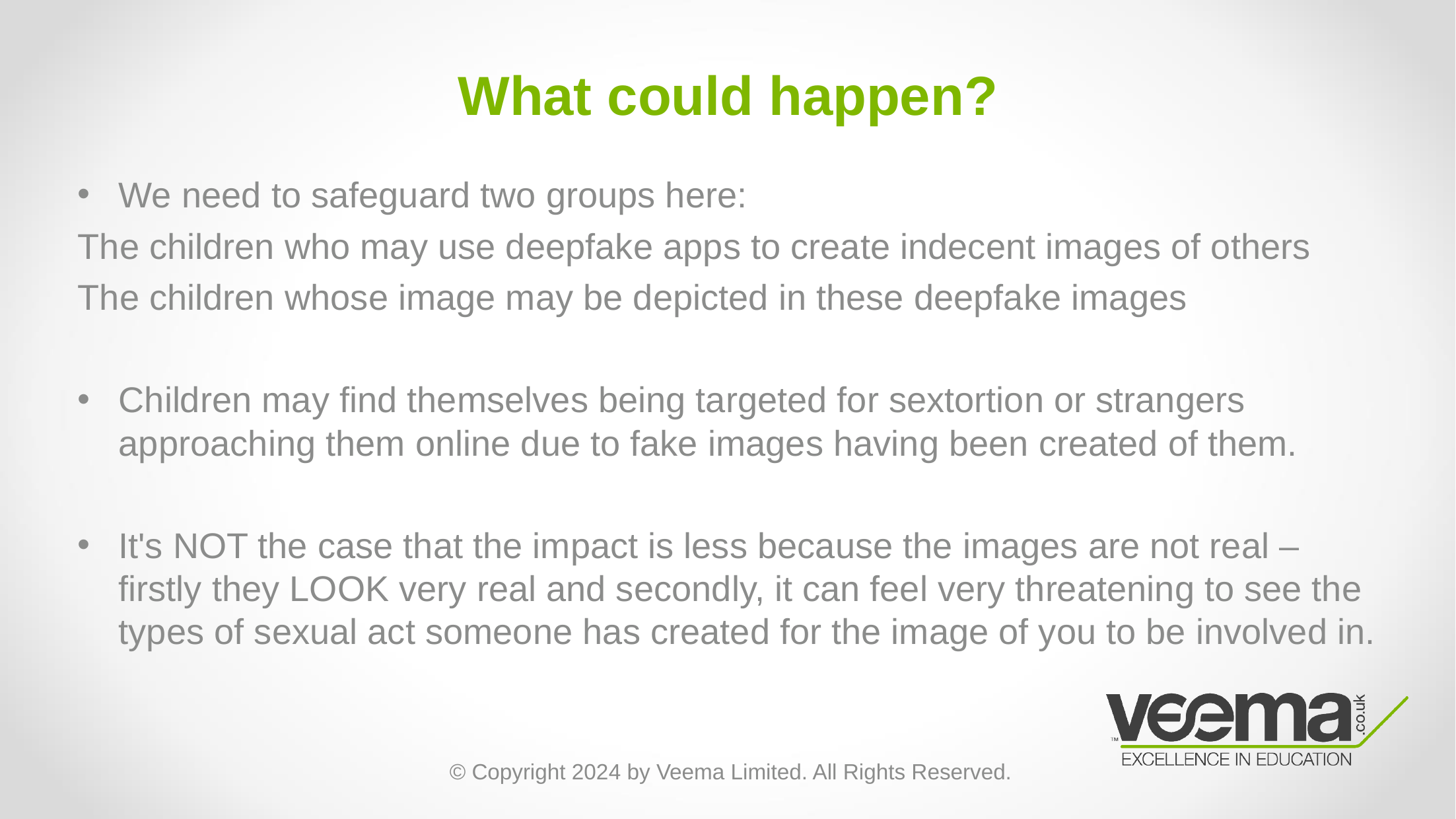

# What could happen?
We need to safeguard two groups here:
The children who may use deepfake apps to create indecent images of others
The children whose image may be depicted in these deepfake images

Children may find themselves being targeted for sextortion or strangers approaching them online due to fake images having been created of them.

It's NOT the case that the impact is less because the images are not real – firstly they LOOK very real and secondly, it can feel very threatening to see the types of sexual act someone has created for the image of you to be involved in.